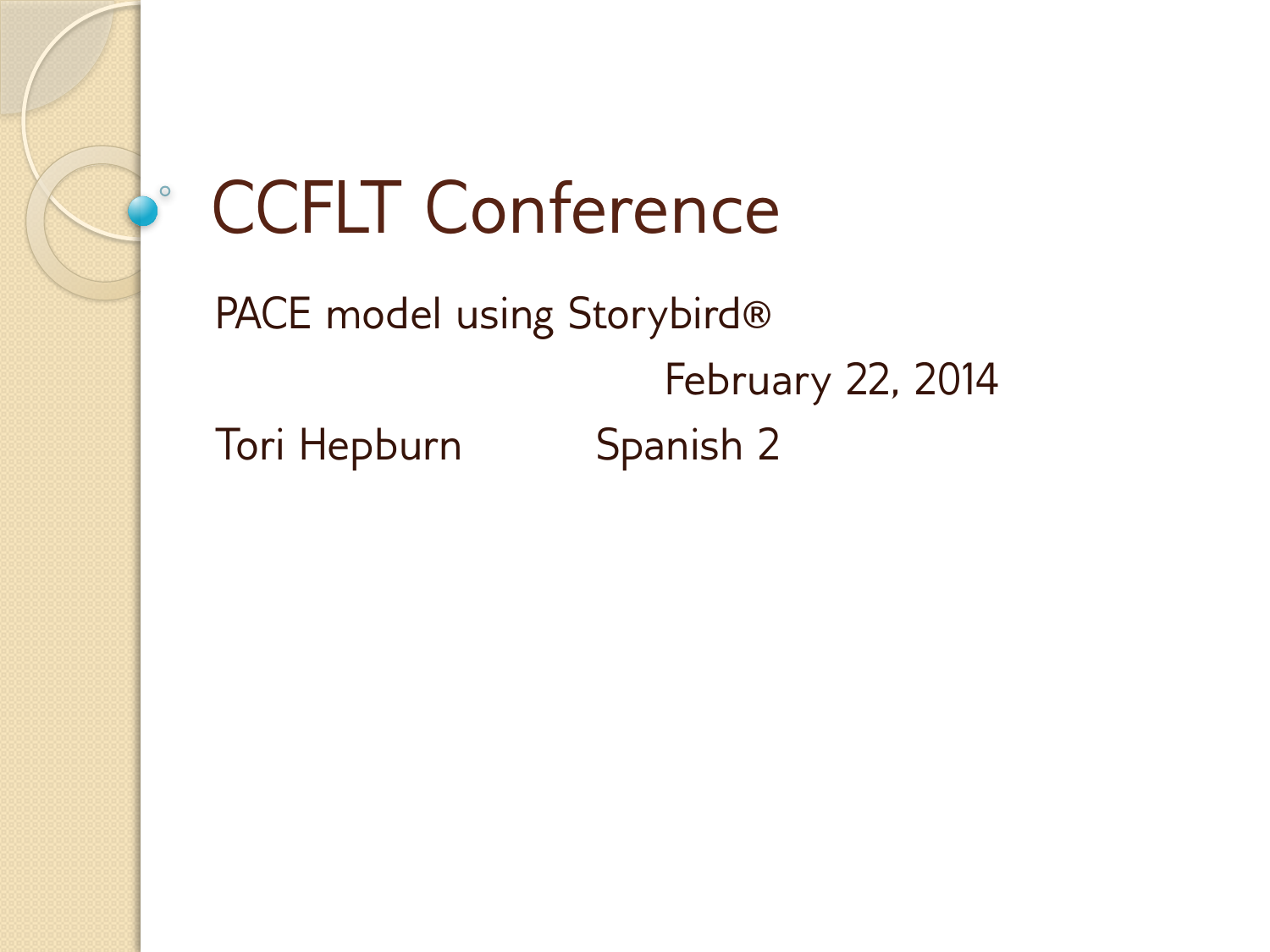

# CCFLT Conference
PACE model using Storybird®
			     February 22, 2014
Tori Hepburn		Spanish 2